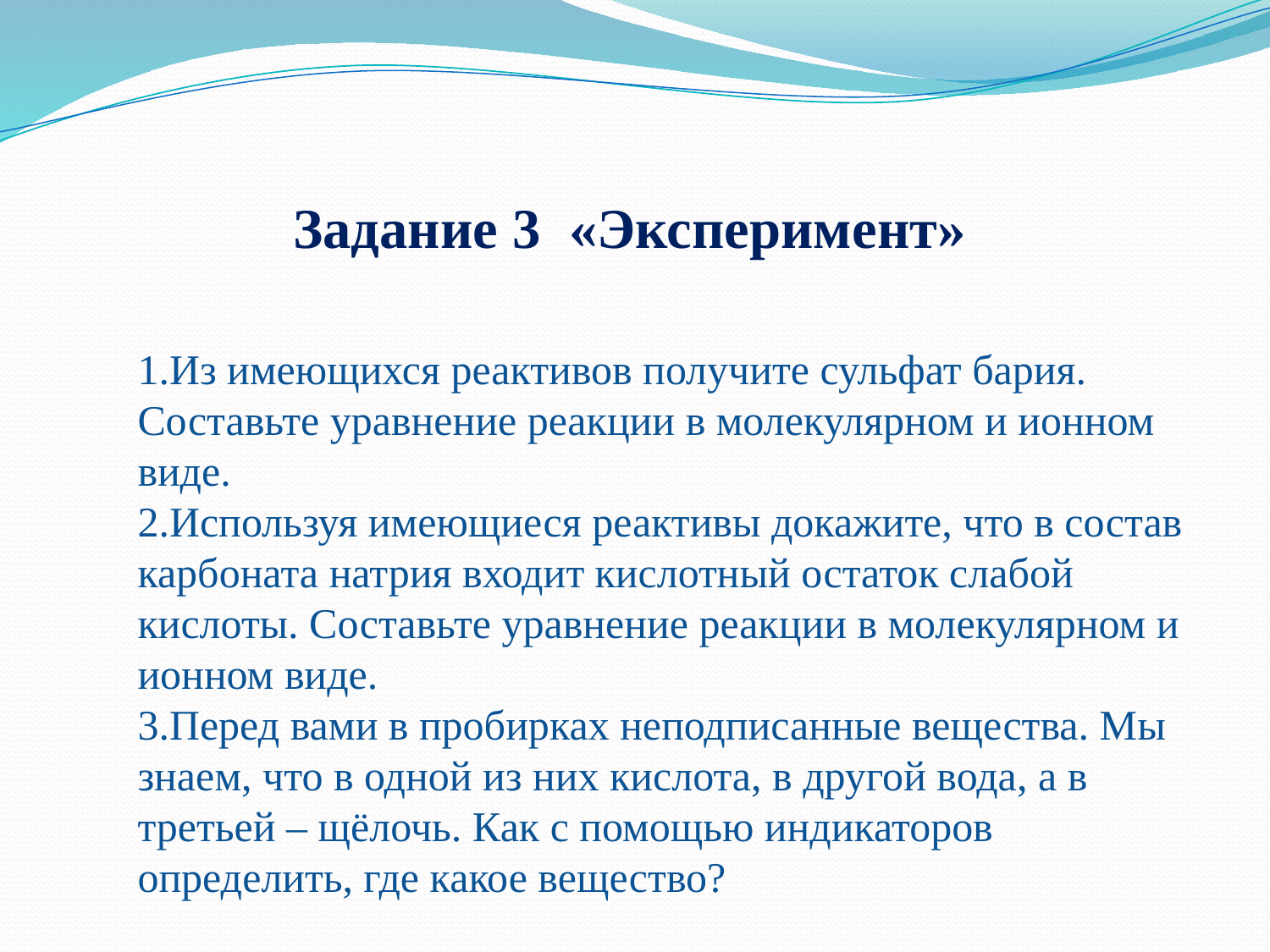

Задание 3  «Эксперимент»

1.Из имеющихся реактивов получите сульфат бария. Составьте уравнение реакции в молекулярном и ионном виде.
2.Используя имеющиеся реактивы докажите, что в состав карбоната натрия входит кислотный остаток слабой кислоты. Составьте уравнение реакции в молекулярном и ионном виде.
3.Перед вами в пробирках неподписанные вещества. Мы знаем, что в одной из них кислота, в другой вода, а в третьей – щёлочь. Как с помощью индикаторов определить, где какое вещество?